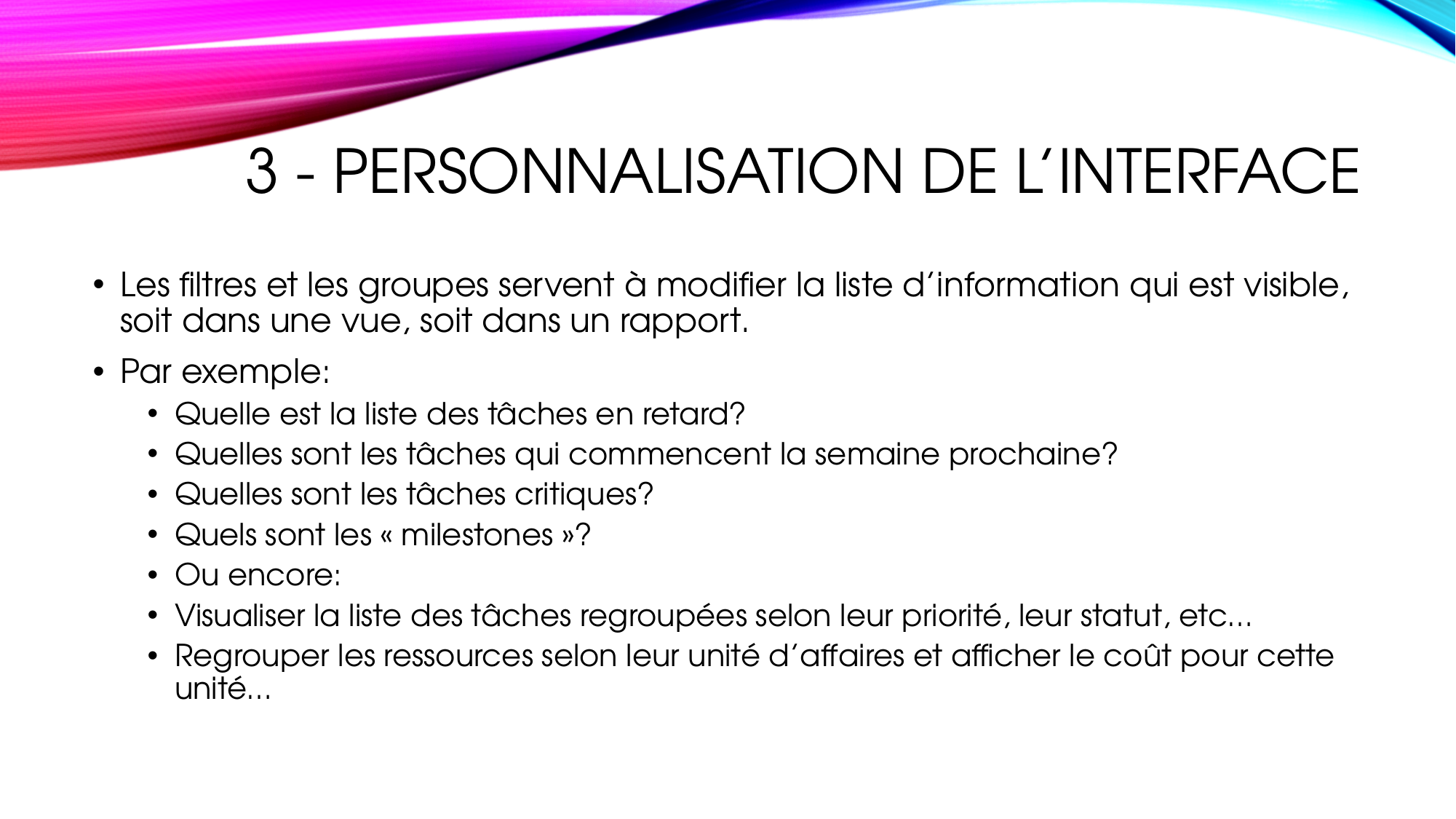

# 3 - Personnalisation de l’interface
Les filtres et les groupes servent à modifier la liste d’information qui est visible, soit dans une vue, soit dans un rapport.
Par exemple:
Quelle est la liste des tâches en retard?
Quelles sont les tâches qui commencent la semaine prochaine?
Quelles sont les tâches critiques?
Quels sont les « milestones »?
Ou encore:
Visualiser la liste des tâches regroupées selon leur priorité, leur statut, etc…
Regrouper les ressources selon leur unité d’affaires et afficher le coût pour cette unité…